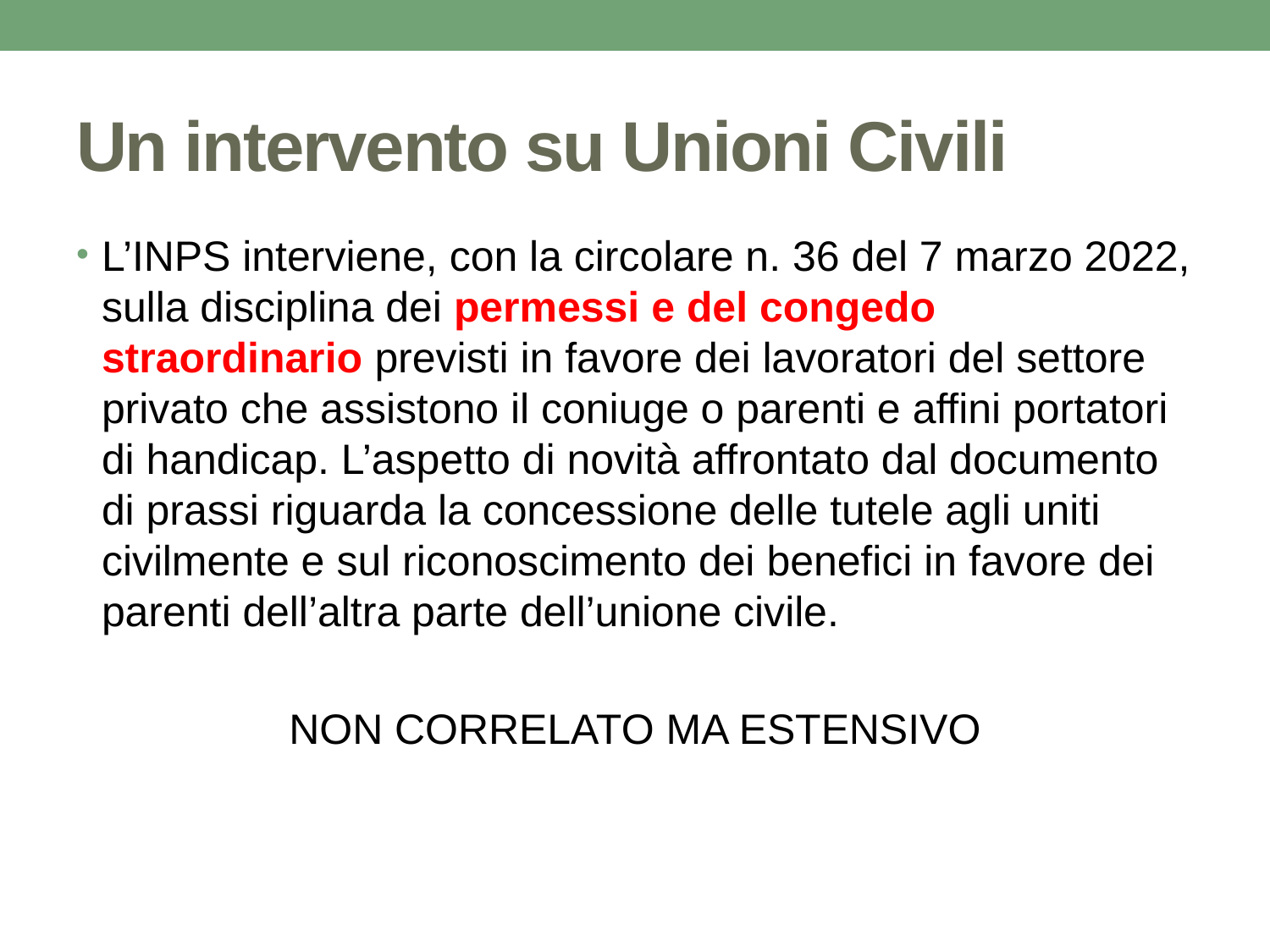

# Un intervento su Unioni Civili
L’INPS interviene, con la circolare n. 36 del 7 marzo 2022, sulla disciplina dei permessi e del congedo straordinario previsti in favore dei lavoratori del settore privato che assistono il coniuge o parenti e affini portatori di handicap. L’aspetto di novità affrontato dal documento di prassi riguarda la concessione delle tutele agli uniti civilmente e sul riconoscimento dei benefici in favore dei parenti dell’altra parte dell’unione civile.

NON CORRELATO MA ESTENSIVO